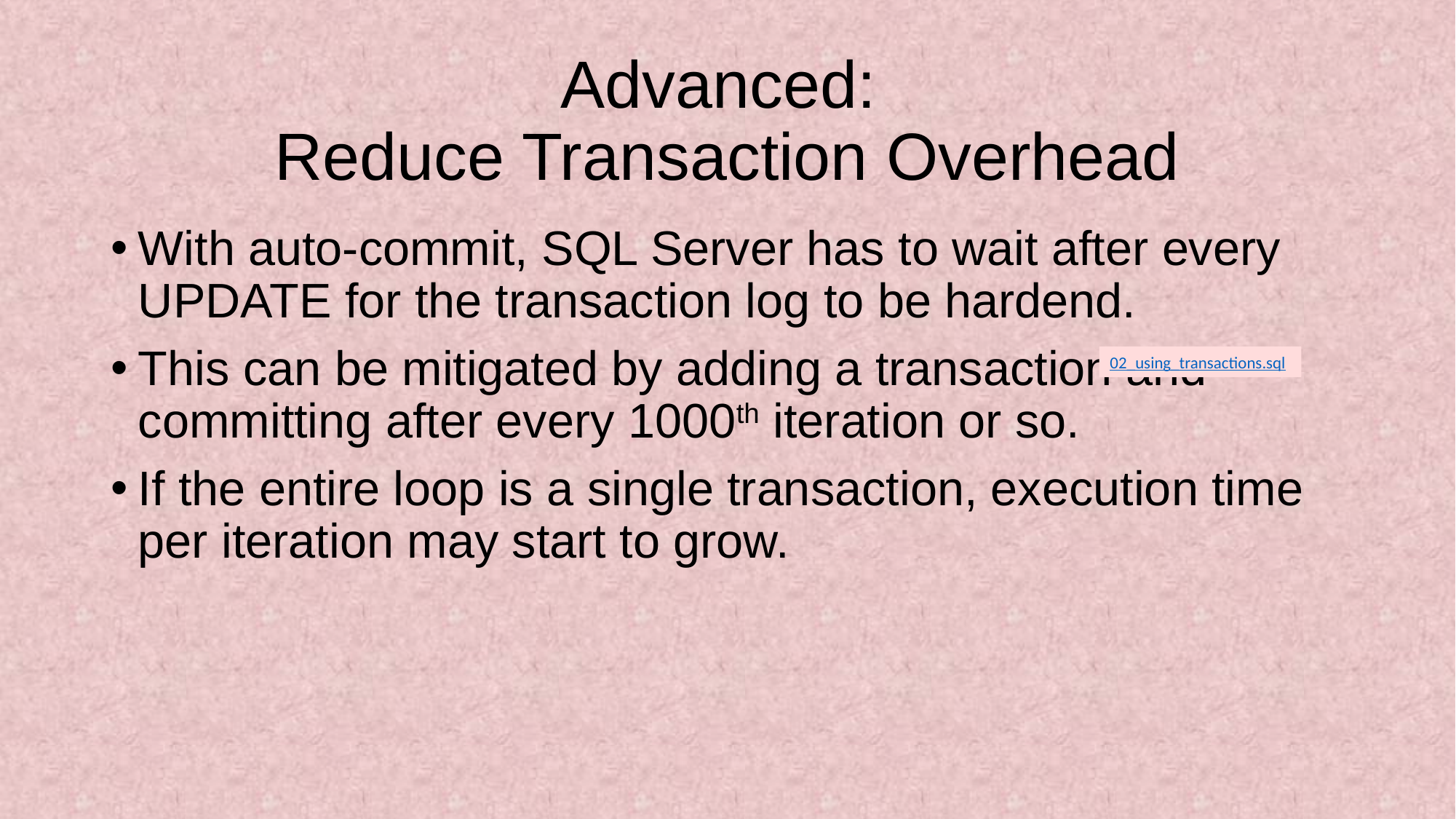

# Advanced: Reduce Transaction Overhead
With auto-commit, SQL Server has to wait after every UPDATE for the transaction log to be hardend.
This can be mitigated by adding a transaction and committing after every 1000th iteration or so.
If the entire loop is a single transaction, execution time per iteration may start to grow.
02_using_transactions.sql